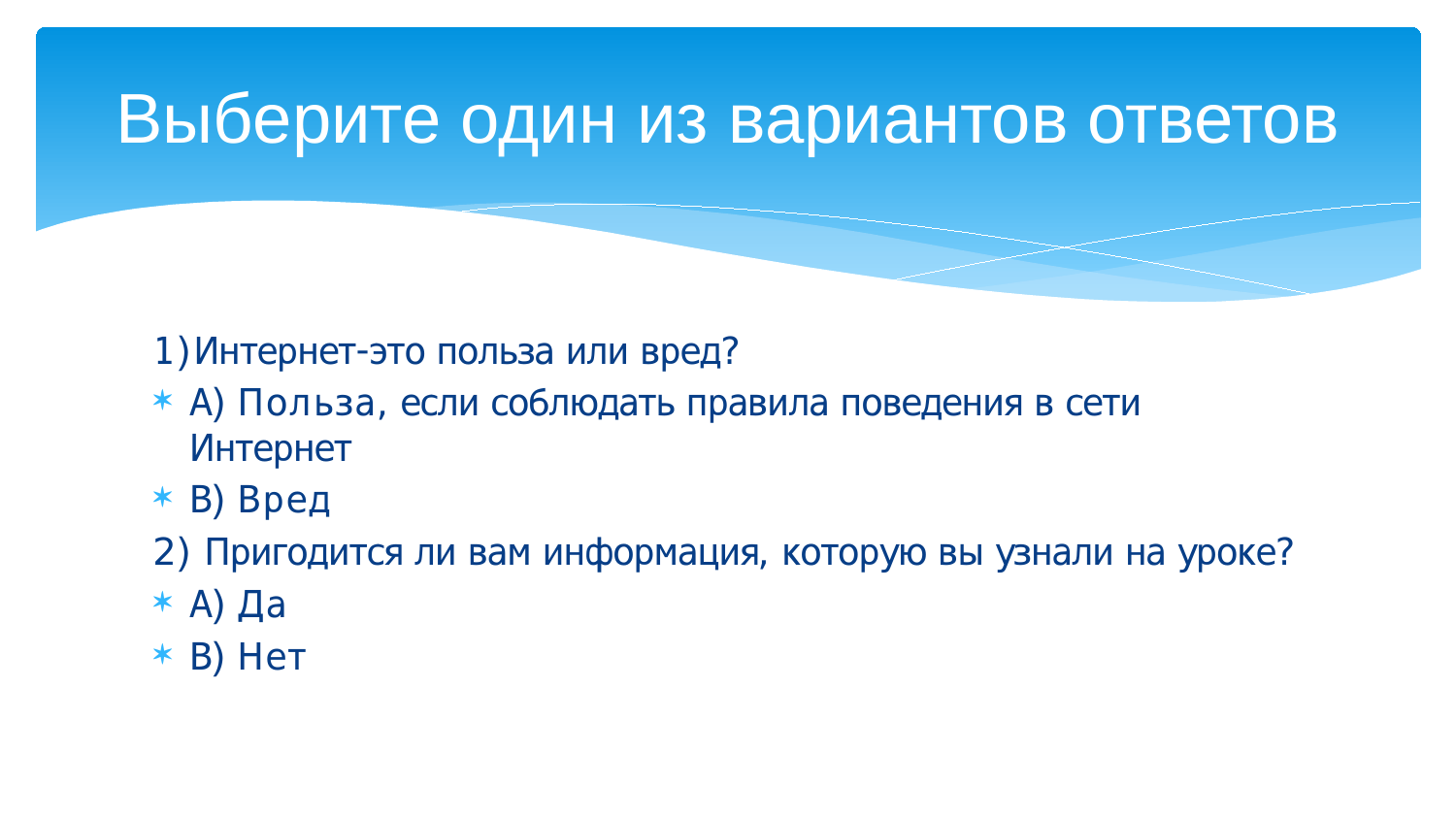

# Выберите один из вариантов ответов
1)Интернет-это польза или вред?
А) Польза, если соблюдать правила поведения в сети Интернет
В) Вред
2) Пригодится ли вам информация, которую вы узнали на уроке?
А) Да
В) Нет